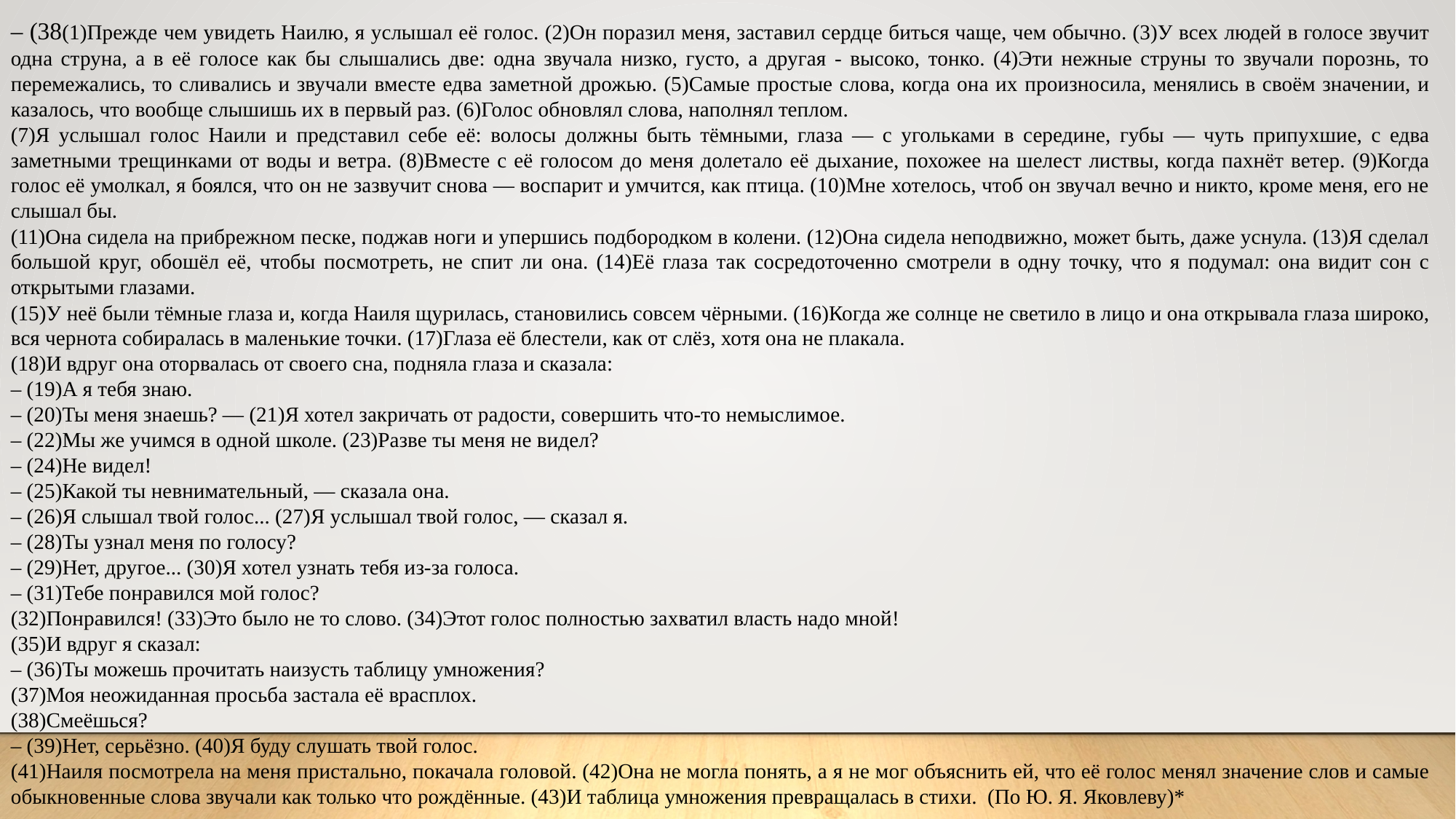

– (38(1)Прежде чем увидеть Наилю, я услышал её голос. (2)Он поразил меня, заставил сердце биться чаще, чем обычно. (3)У всех людей в голосе звучит одна струна, а в её голосе как бы слышались две: одна звучала низко, густо, а другая - высоко, тонко. (4)Эти нежные струны то звучали порознь, то перемежались, то сливались и звучали вместе едва заметной дрожью. (5)Самые простые слова, когда она их произносила, менялись в своём значении, и казалось, что вообще слышишь их в первый раз. (6)Голос обновлял слова, наполнял теплом.
(7)Я услышал голос Наили и представил себе её: волосы должны быть тёмными, глаза — с угольками в середине, губы — чуть припухшие, с едва заметными трещинками от воды и ветра. (8)Вместе с её голосом до меня долетало её дыхание, похожее на шелест листвы, когда пахнёт ветер. (9)Когда голос её умолкал, я боялся, что он не зазвучит снова — воспарит и умчится, как птица. (10)Мне хотелось, чтоб он звучал вечно и никто, кроме меня, его не слышал бы.
(11)Она сидела на прибрежном песке, поджав ноги и упершись подбородком в колени. (12)Она сидела неподвижно, может быть, даже уснула. (13)Я сделал большой круг, обошёл её, чтобы посмотреть, не спит ли она. (14)Её глаза так сосредоточенно смотрели в одну точку, что я подумал: она видит сон с открытыми глазами.
(15)У неё были тёмные глаза и, когда Наиля щурилась, становились совсем чёрными. (16)Когда же солнце не светило в лицо и она открывала глаза широко, вся чернота собиралась в маленькие точки. (17)Глаза её блестели, как от слёз, хотя она не плакала.
(18)И вдруг она оторвалась от своего сна, подняла глаза и сказала:
– (19)А я тебя знаю.
– (20)Ты меня знаешь? — (21)Я хотел закричать от радости, совершить что-то немыслимое.
– (22)Мы же учимся в одной школе. (23)Разве ты меня не видел?
– (24)Не видел!
– (25)Какой ты невнимательный, — сказала она.
– (26)Я слышал твой голос... (27)Я услышал твой голос, — сказал я.
– (28)Ты узнал меня по голосу?
– (29)Нет, другое... (30)Я хотел узнать тебя из-за голоса.
– (31)Тебе понравился мой голос?
(32)Понравился! (33)Это было не то слово. (34)Этот голос полностью захватил власть надо мной!
(35)И вдруг я сказал:
– (36)Ты можешь прочитать наизусть таблицу умножения?
(37)Моя неожиданная просьба застала её врасплох.
(38)Смеёшься?
– (39)Нет, серьёзно. (40)Я буду слушать твой голос.
(41)Наиля посмотрела на меня пристально, покачала головой. (42)Она не могла понять, а я не мог объяснить ей, что её голос менял значение слов и самые обыкновенные слова звучали как только что рождённые. (43)И таблица умножения превращалась в стихи.  (По Ю. Я. Яковлеву)*